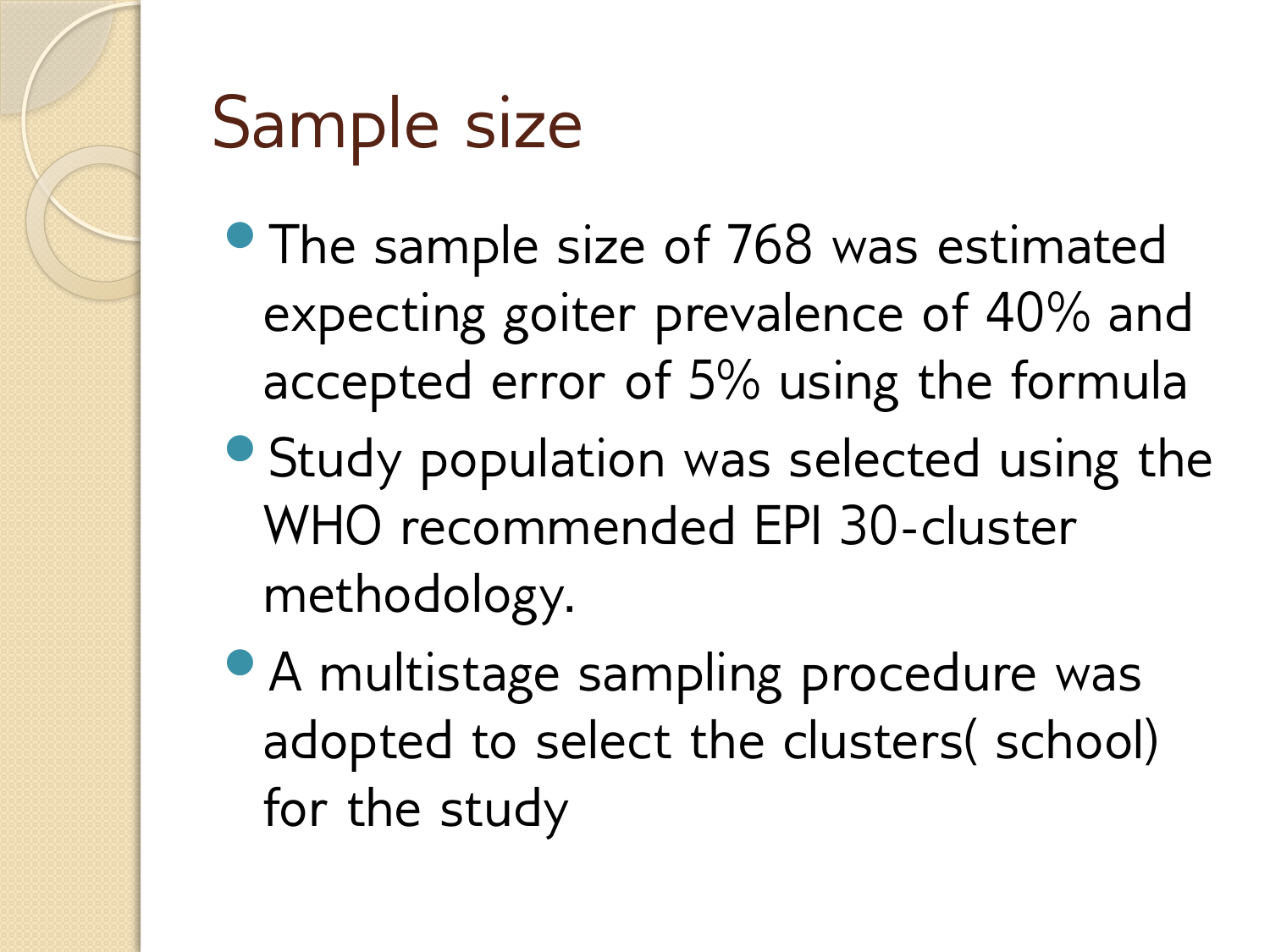

# Sample size
The sample size of 768 was estimated expecting goiter prevalence of 40% and accepted error of 5% using the formula
Study population was selected using the WHO recommended EPI 30-cluster methodology.
A multistage sampling procedure was  adopted to select the clusters( school)  for the study